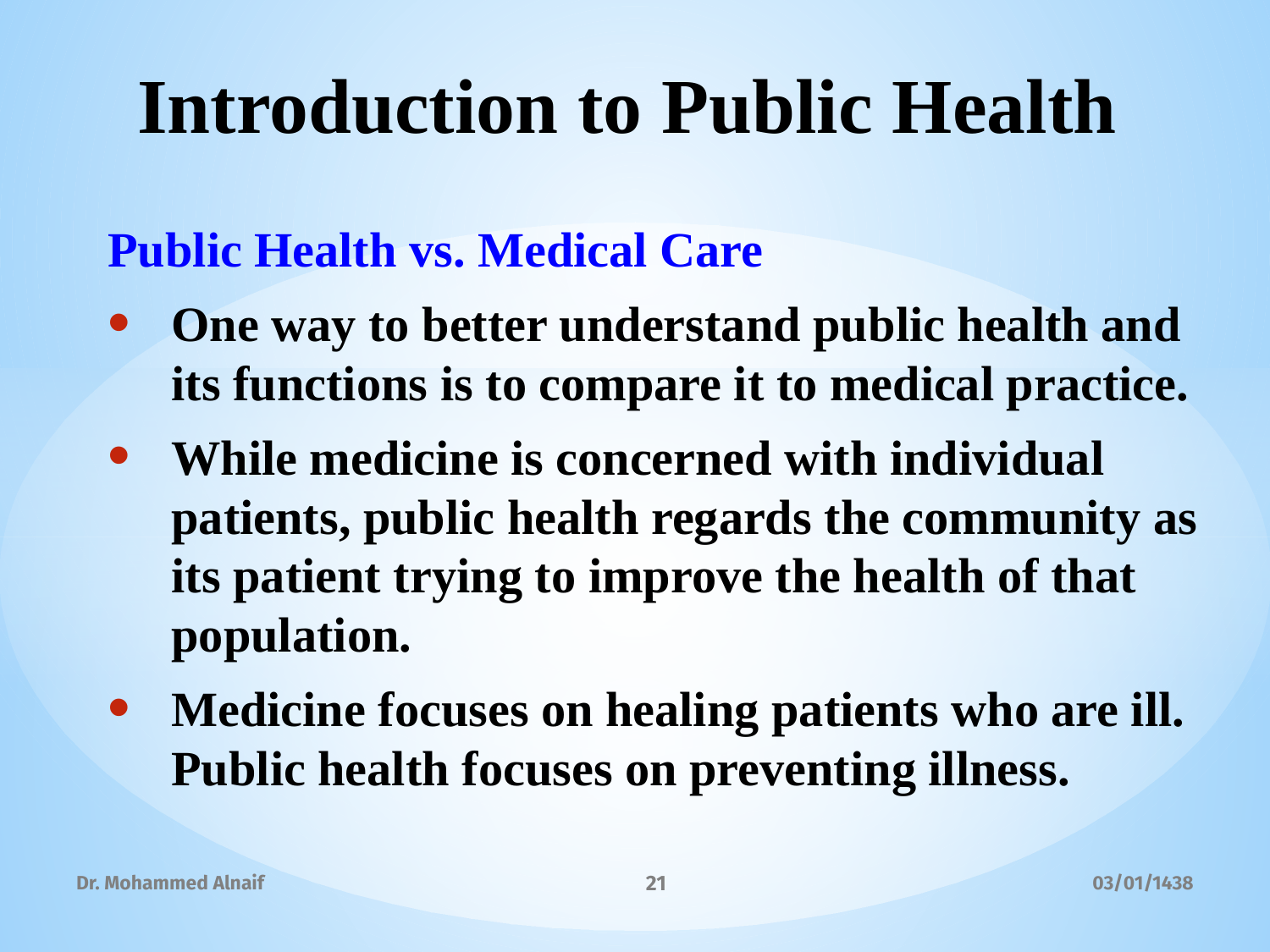

# Introduction to Public Health
Public Health vs. Medical Care
One way to better understand public health and its functions is to compare it to medical practice.
While medicine is concerned with individual patients, public health regards the community as its patient trying to improve the health of that population.
Medicine focuses on healing patients who are ill. Public health focuses on preventing illness.
Dr. Mohammed Alnaif
21
03/01/1438